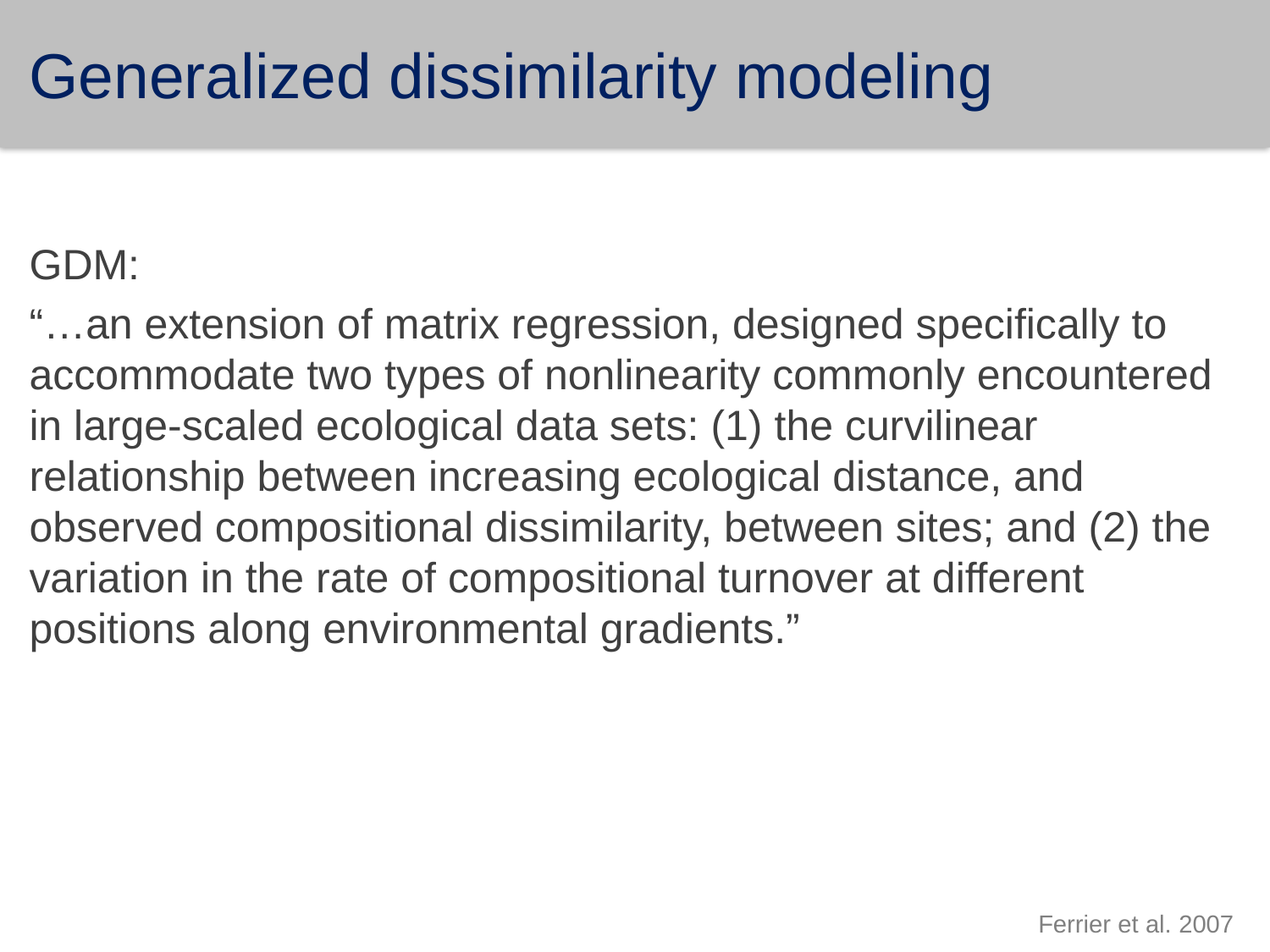

# Generalized dissimilarity modeling

GDM:
“…an extension of matrix regression, designed specifically to accommodate two types of nonlinearity commonly encountered in large-scaled ecological data sets: (1) the curvilinear relationship between increasing ecological distance, and observed compositional dissimilarity, between sites; and (2) the variation in the rate of compositional turnover at different positions along environmental gradients.”

Ferrier et al. 2007